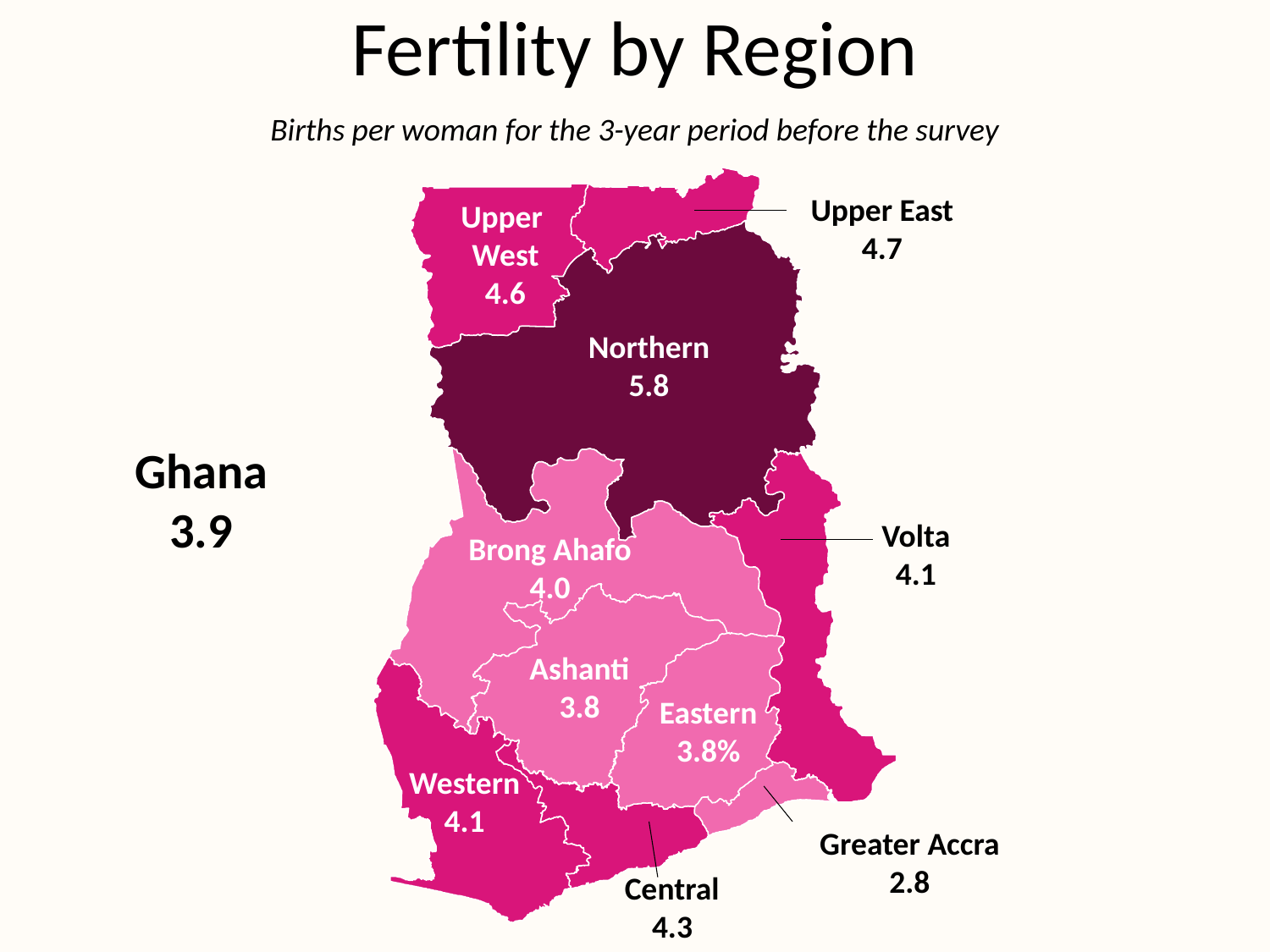

Fertility by Region
Births per woman for the 3-year period before the survey

Upper East
4.7

Upper
West
4.6

Northern
5.8

Ghana
3.9

Volta
4.1

Brong Ahafo
4.0

Ashanti
3.8

Eastern
3.8%

Western
4.1

Greater Accra
2.8
Central
4.3